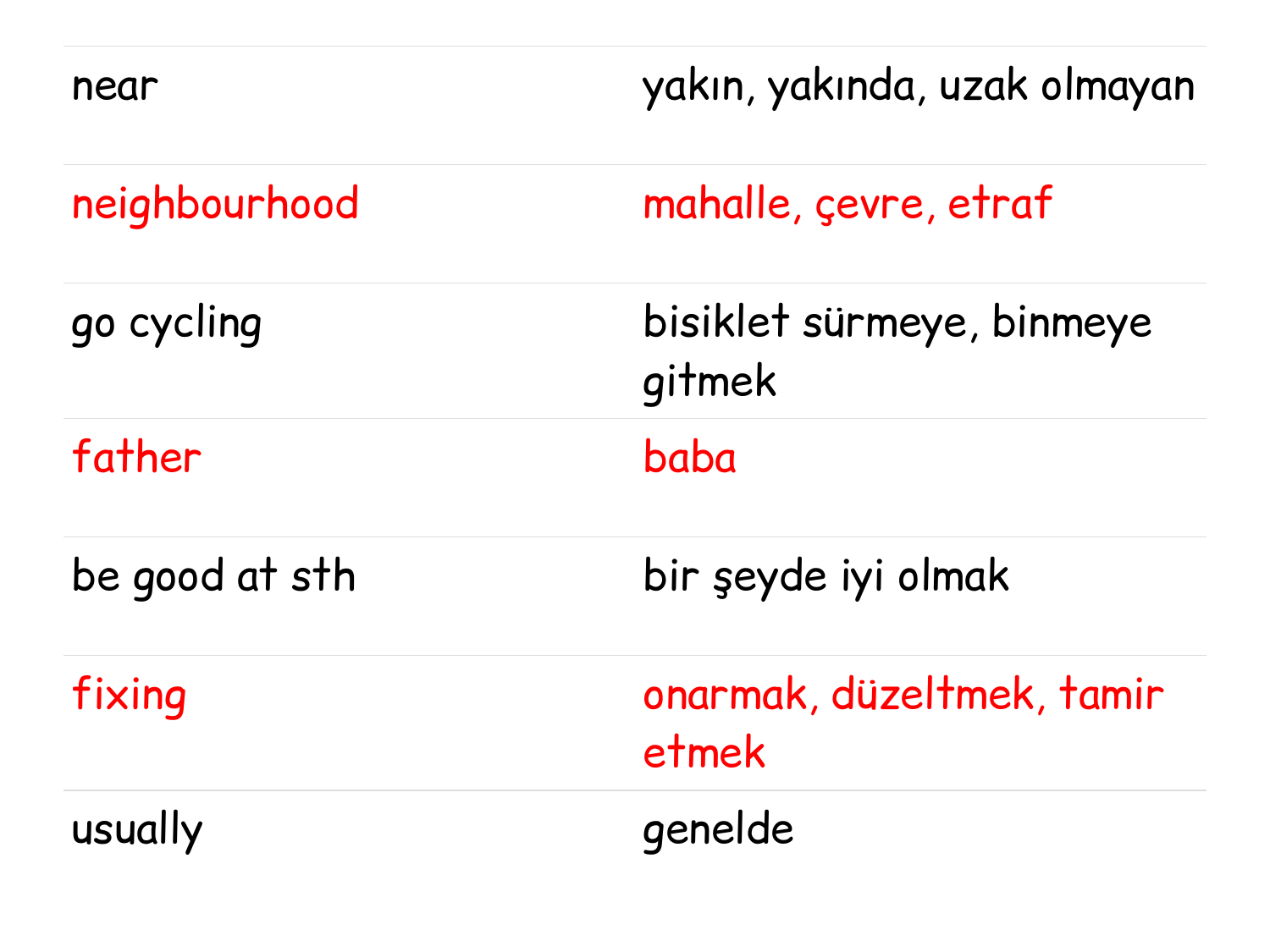

#
| near | yakın, yakında, uzak olmayan |
| --- | --- |
| neighbourhood | mahalle, çevre, etraf |
| go cycling | bisiklet sürmeye, binmeye gitmek |
| father | baba |
| be good at sth | bir şeyde iyi olmak |
| fixing | onarmak, düzeltmek, tamir etmek |
| usually | genelde |